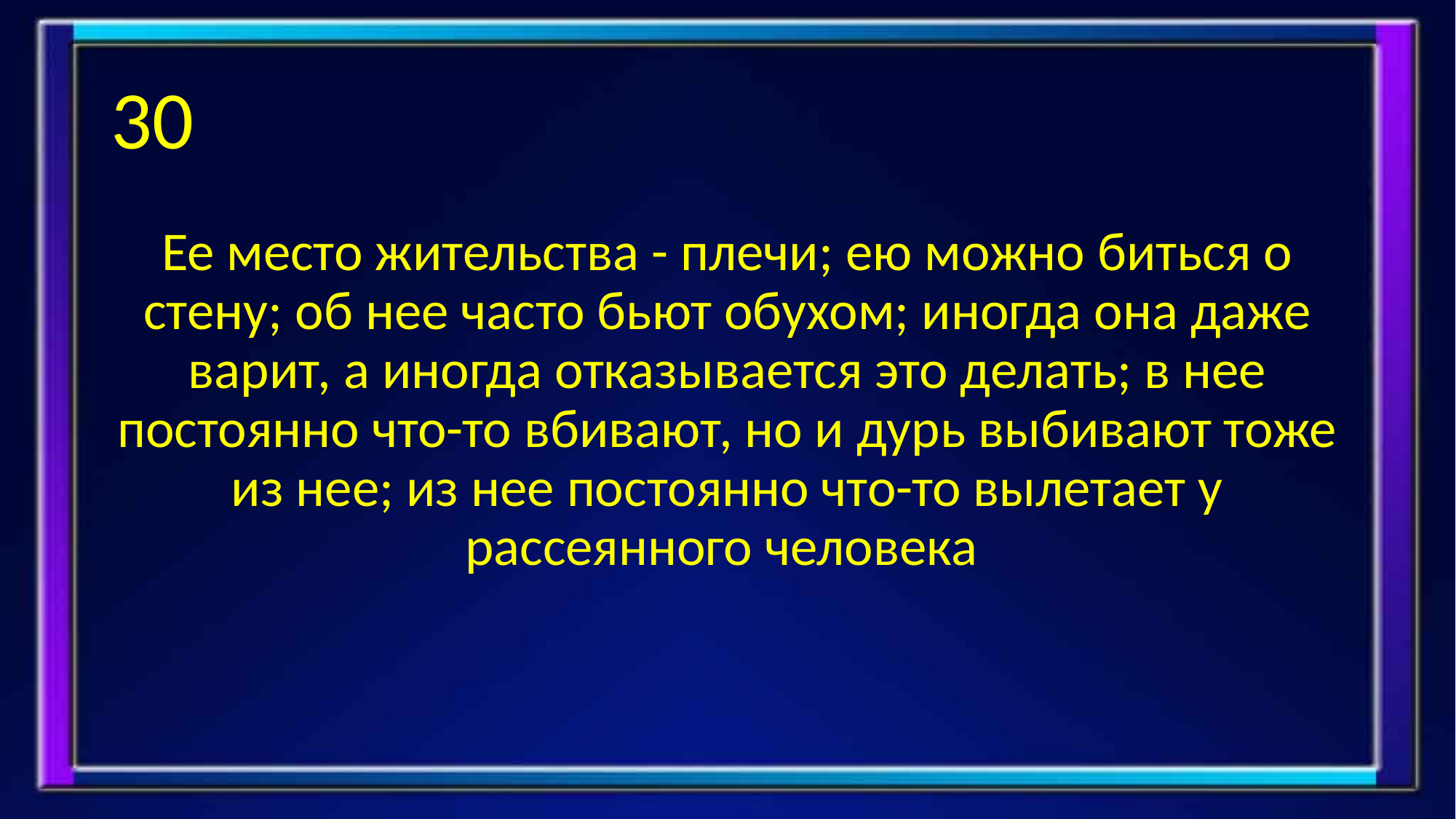

# 30
Ее место жительства - плечи; ею можно биться о стену; об нее часто бьют обухом; иногда она даже варит, а иногда отказывается это делать; в нее постоянно что-то вбивают, но и дурь выбивают тоже из нее; из нее постоянно что-то вылетает у рассеянного человека